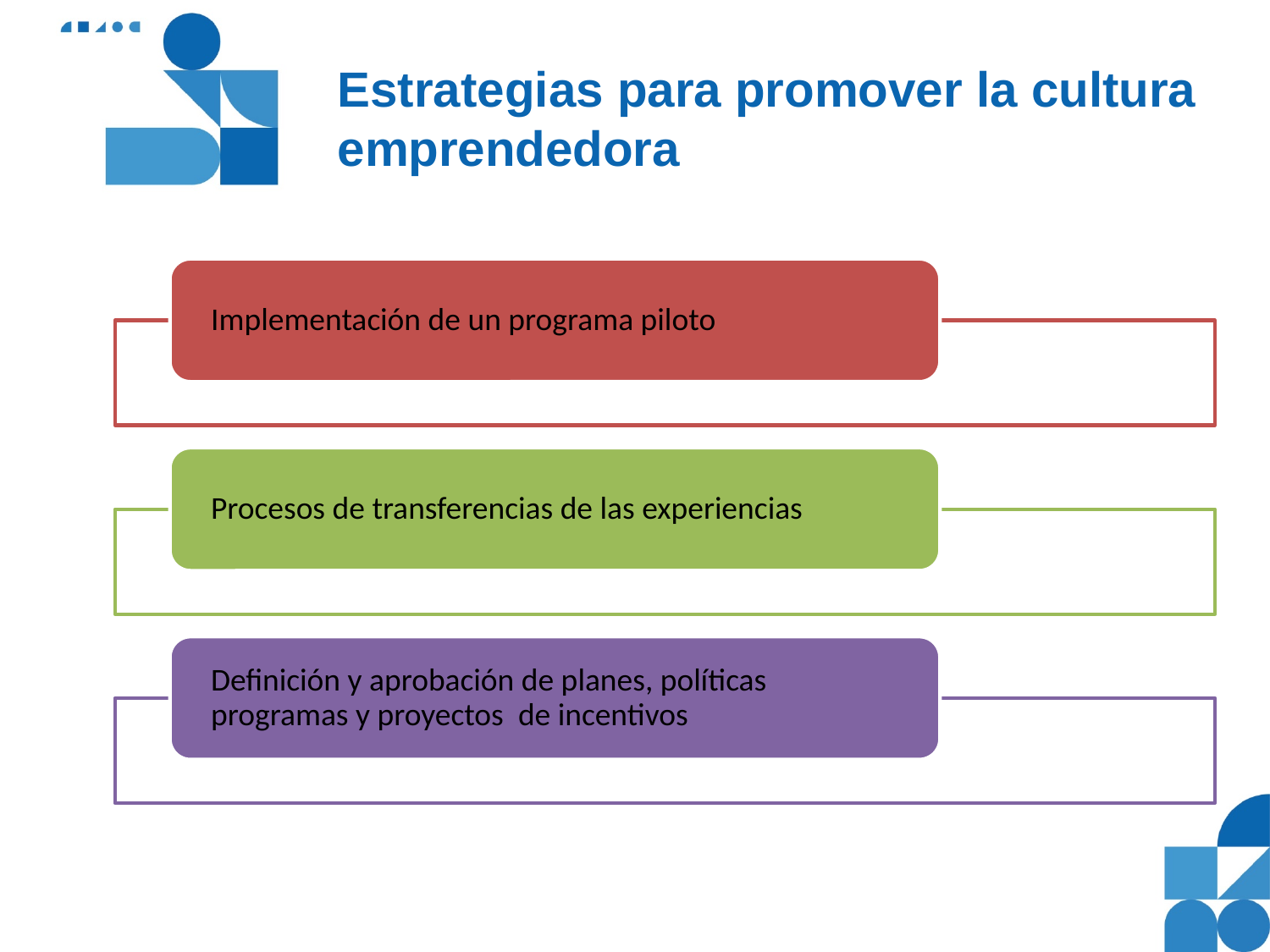

# Estrategias para promover la cultura emprendedora
Implementación de un programa piloto
Procesos de transferencias de las experiencias
Definición y aprobación de planes, políticas programas y proyectos  de incentivos